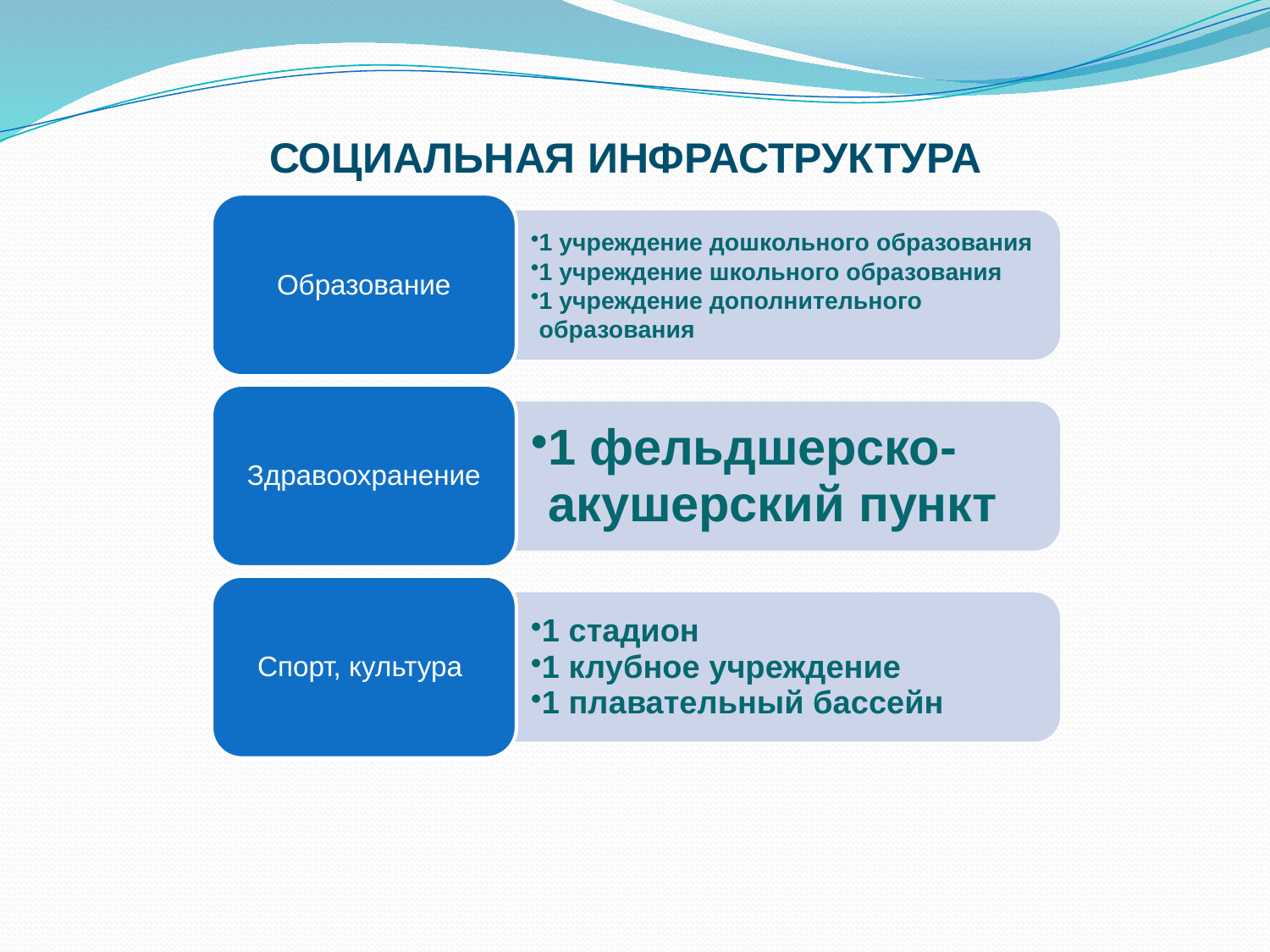

# СОЦИАЛЬНАЯ ИНФРАСТРУКТУРА
Образование
1 учреждение дошкольного образования
1 учреждение школьного образования
Здравоохранение
1 фельдшерско-акушерский пункт
Спорт, культура
1 стадион
1 учреждение дополнительного образования
1 клубное учреждение
1 плавательный бассейн